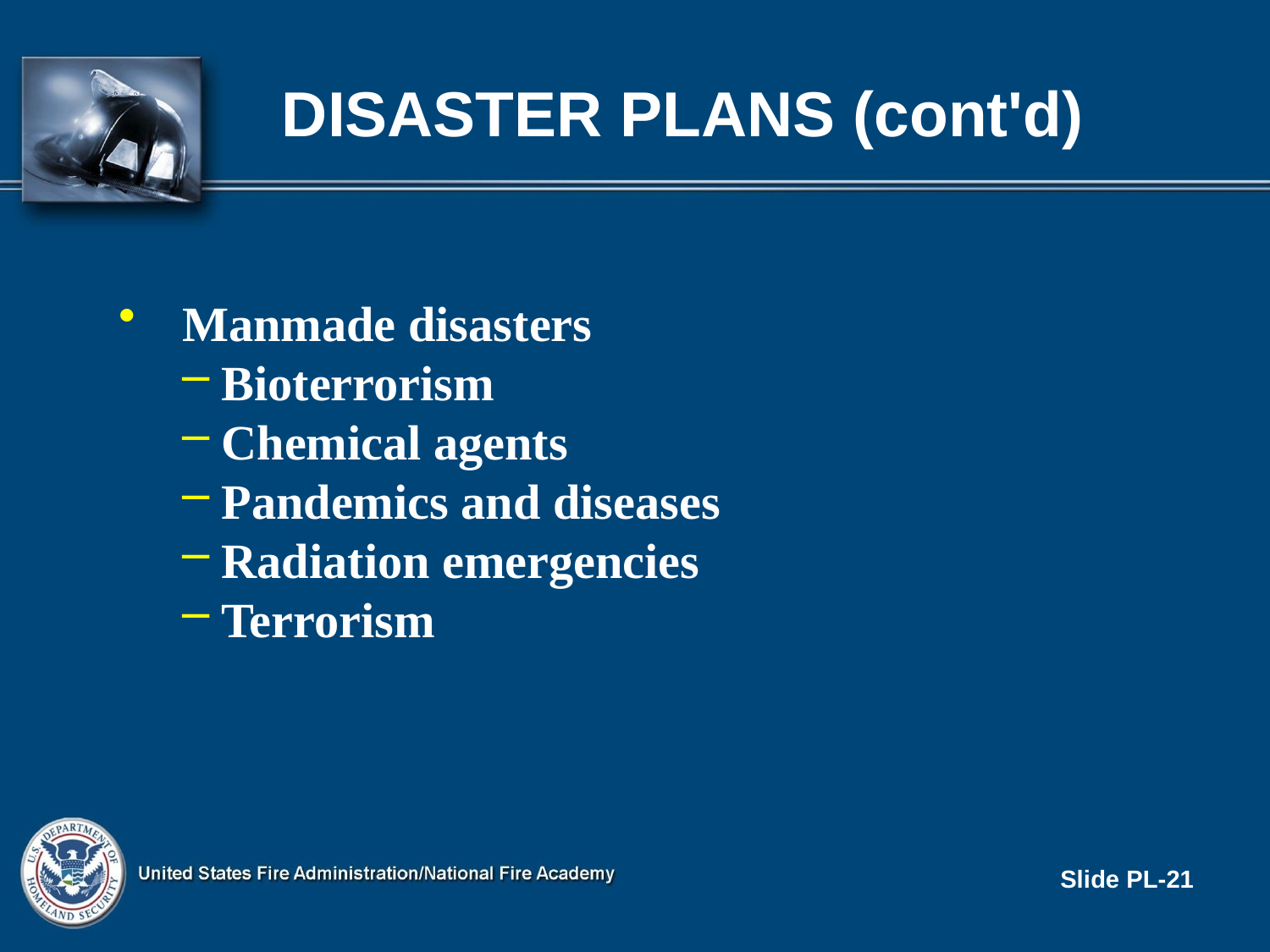

# Disaster Plans (cont'd)
Manmade disasters
 Bioterrorism
 Chemical agents
 Pandemics and diseases
 Radiation emergencies
 Terrorism
Slide PL-21